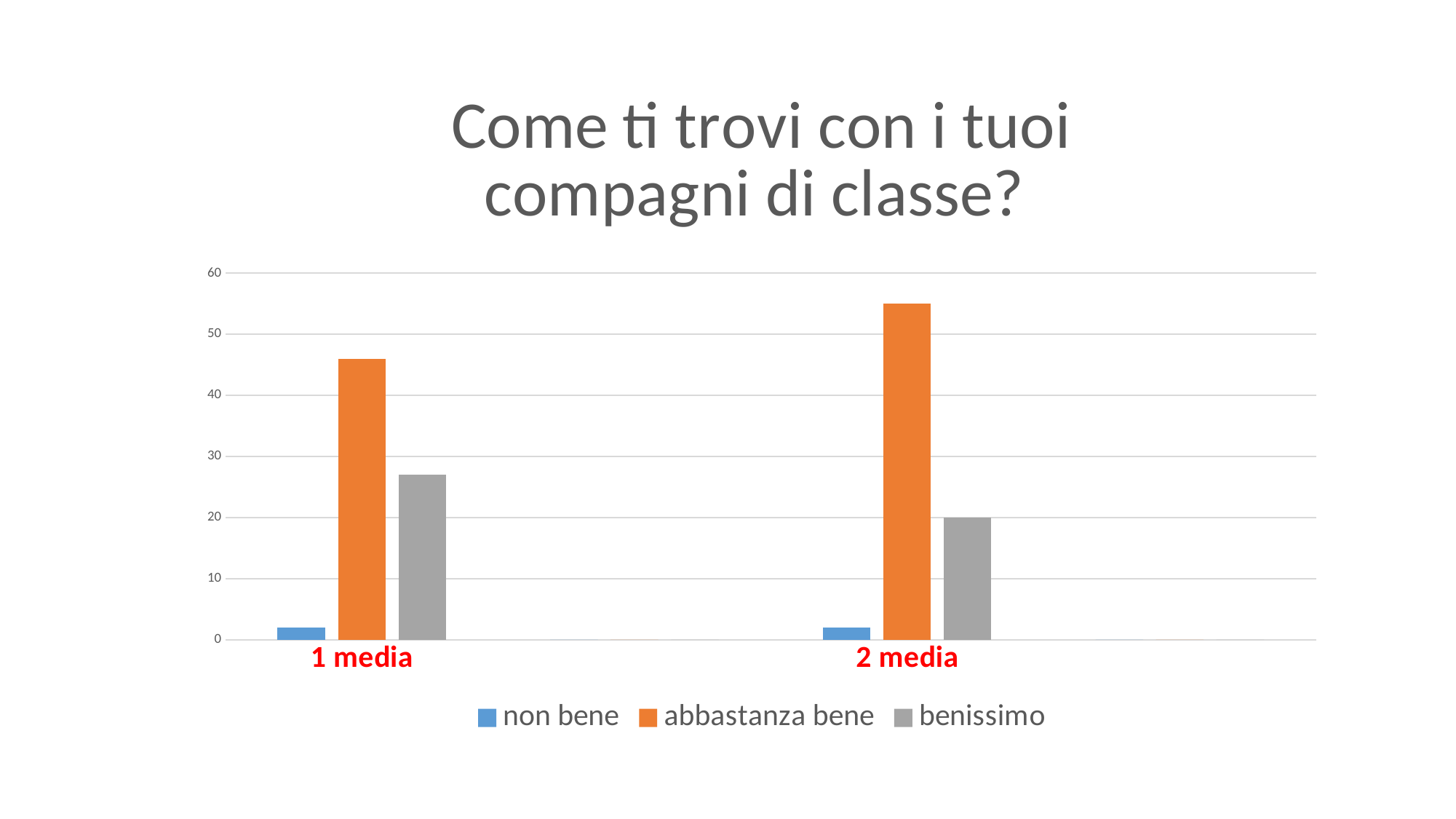

### Chart: Come ti trovi con i tuoi compagni di classe?

| Category | non bene | abbastanza bene | benissimo |
|---|---|---|---|
| 1 media | 2.0 | 46.0 | 27.0 |
|  | 0.0 | 0.0 | 0.0 |
| 2 media | 2.0 | 55.0 | 20.0 |